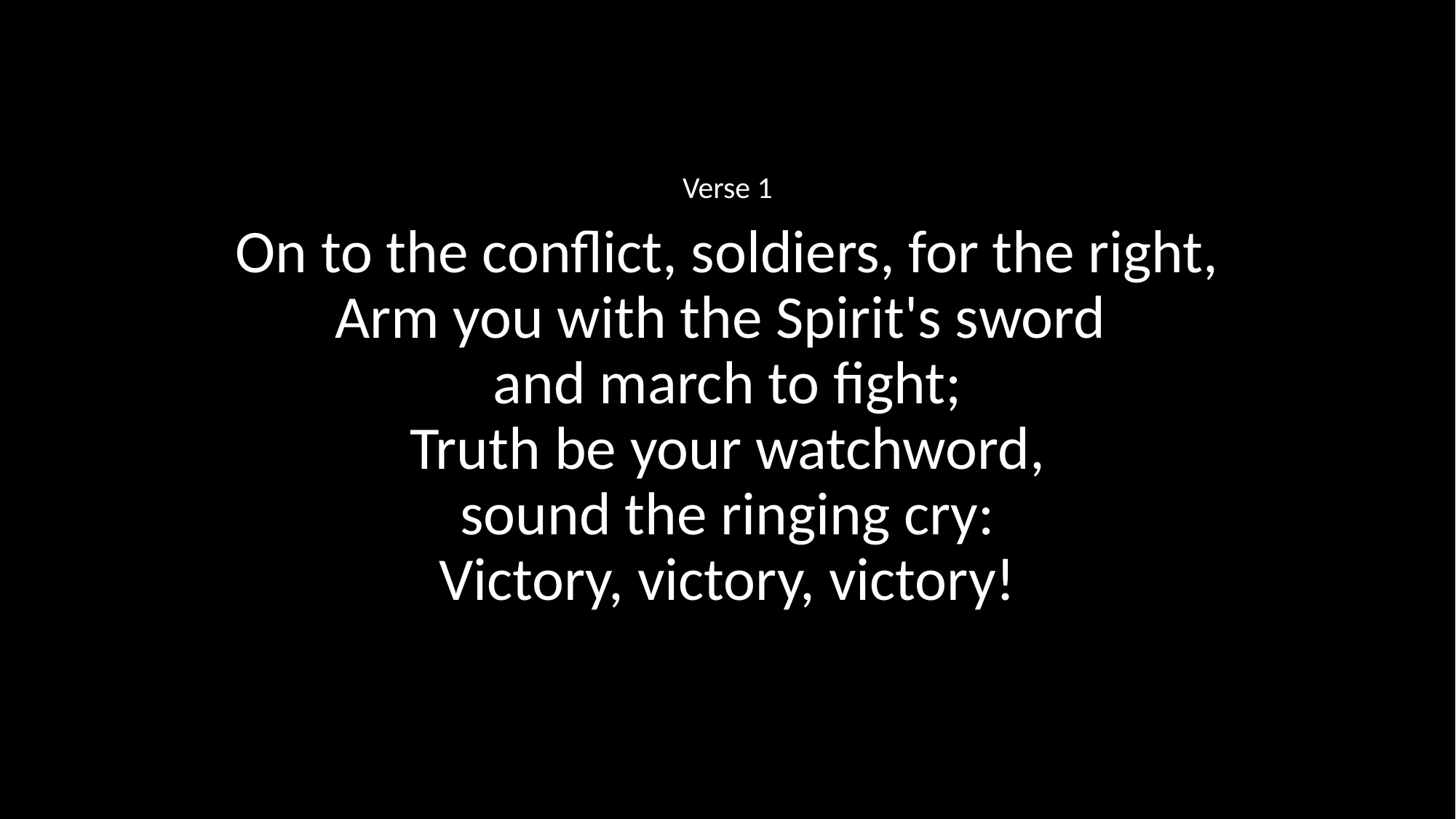

Verse 1
On to the conflict, soldiers, for the right,
Arm you with the Spirit's sword
and march to fight;
Truth be your watchword,
sound the ringing cry:
Victory, victory, victory!